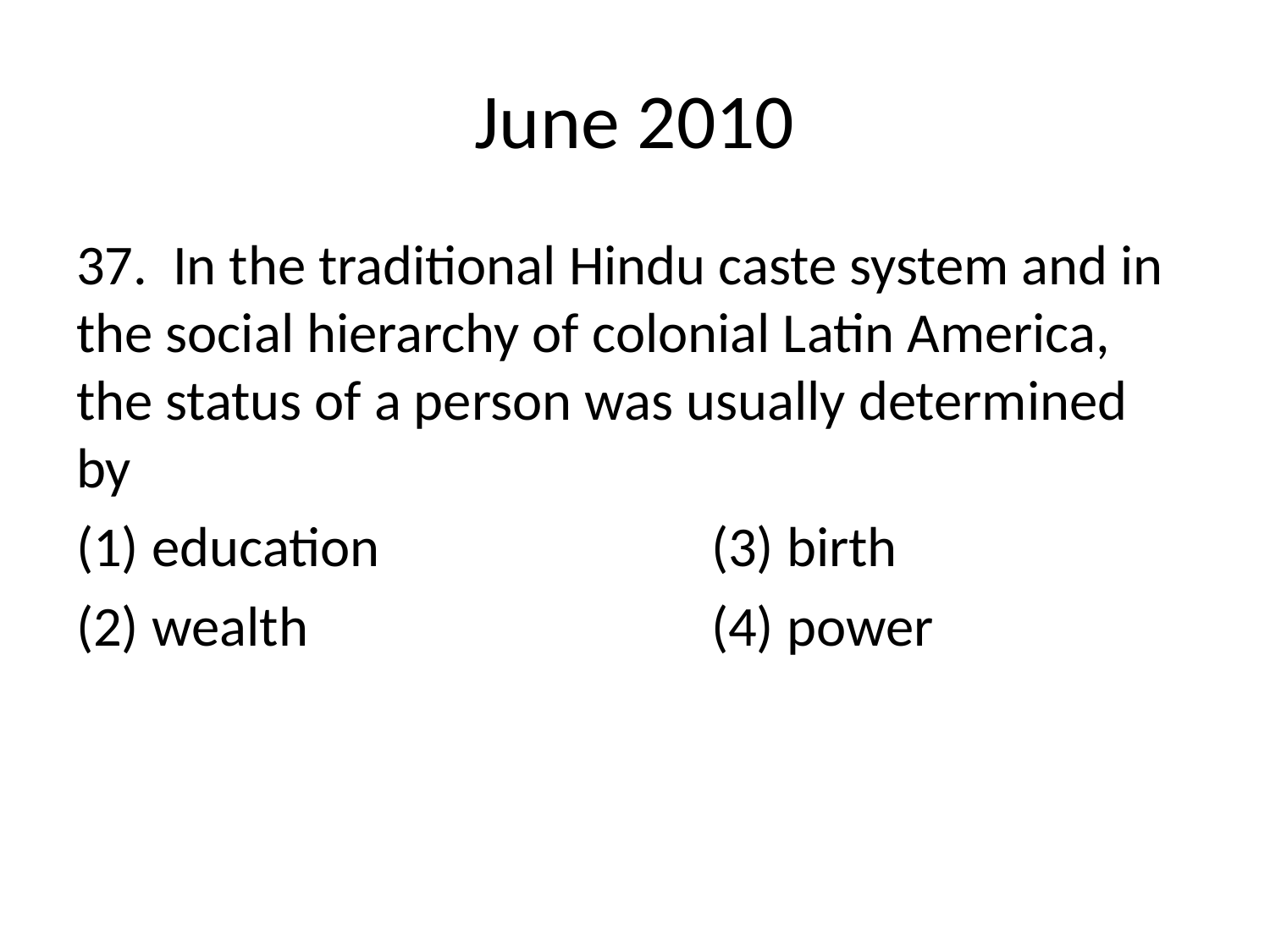

# June 2010
37.  In the traditional Hindu caste system and in the social hierarchy of colonial Latin America, the status of a person was usually determined by
(1) education 			(3) birth
(2) wealth 				(4) power